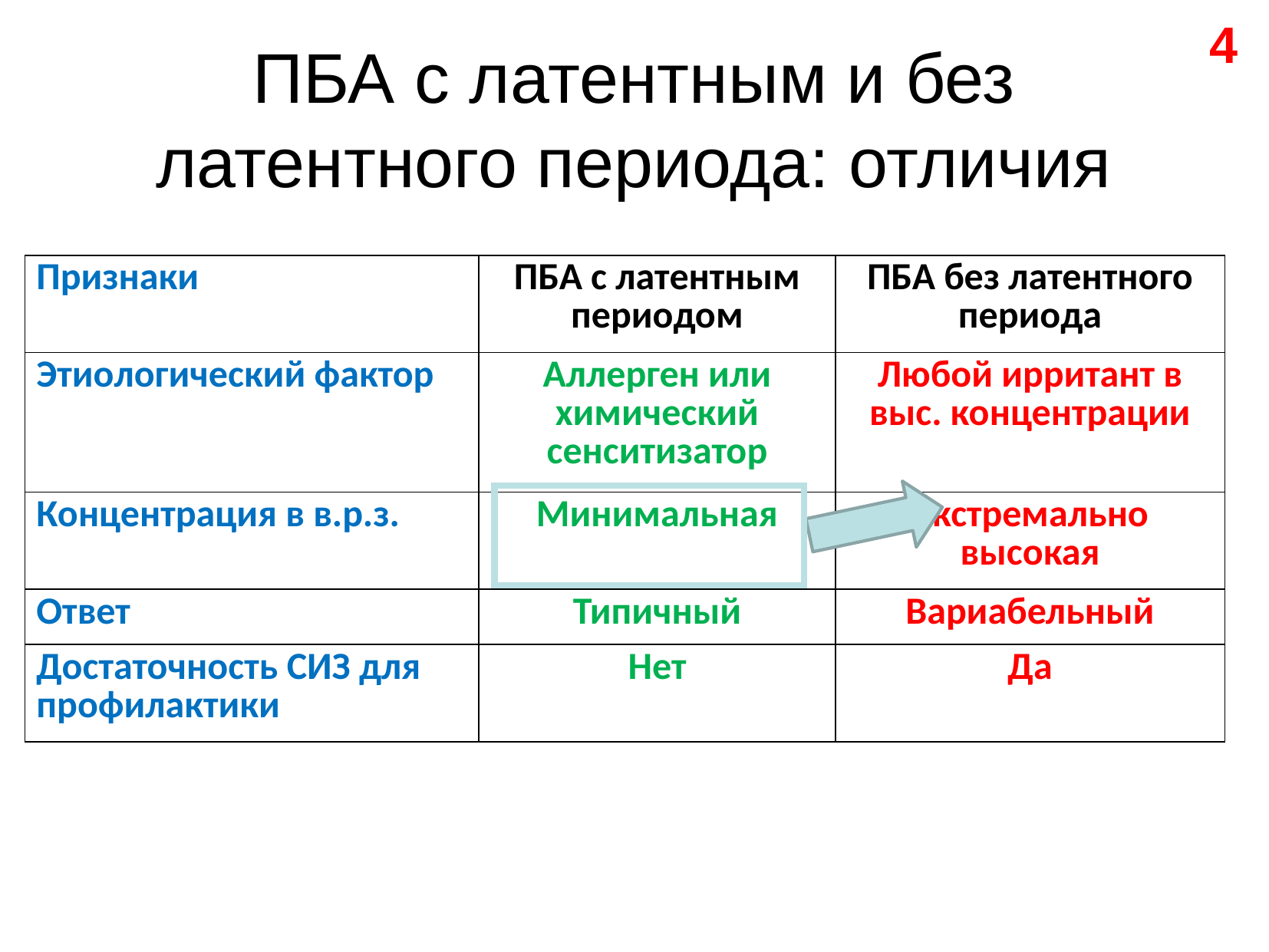

4
ПБА с латентным и без латентного периода: отличия
| Признаки | ПБА с латентным периодом | ПБА без латентного периода |
| --- | --- | --- |
| Этиологический фактор | Аллерген или химический сенситизатор | Любой ирритант в выс. концентрации |
| Концентрация в в.р.з. | Минимальная | Экстремально высокая |
| Ответ | Типичный | Вариабельный |
| Достаточность СИЗ для профилактики | Нет | Да |